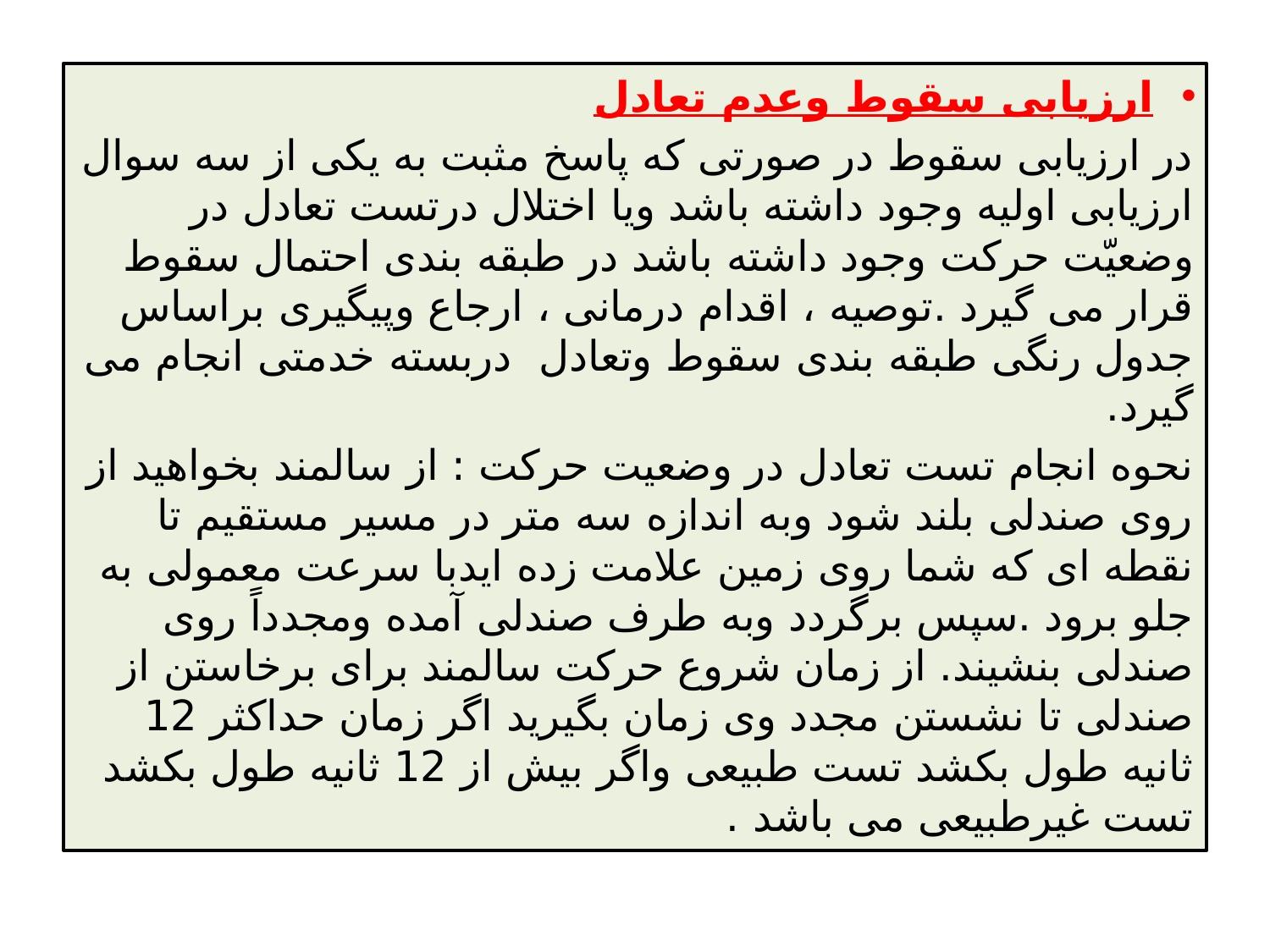

ارزیابی سقوط وعدم تعادل
در ارزیابی سقوط در صورتی که پاسخ مثبت به یکی از سه سوال ارزیابی اولیه وجود داشته باشد ویا اختلال درتست تعادل در وضعیّت حرکت وجود داشته باشد در طبقه بندی احتمال سقوط قرار می گیرد .توصیه ، اقدام درمانی ، ارجاع وپیگیری براساس جدول رنگی طبقه بندی سقوط وتعادل  دربسته خدمتی انجام می گیرد.
نحوه انجام تست تعادل در وضعیت حرکت : از سالمند بخواهید از روی صندلی بلند شود وبه اندازه سه متر در مسیر مستقیم تا نقطه ای که شما روی زمین علامت زده ایدبا سرعت معمولی به جلو برود .سپس برگردد وبه طرف صندلی آمده ومجدداً روی صندلی بنشیند. از زمان شروع حرکت سالمند برای برخاستن از صندلی تا نشستن مجدد وی زمان بگیرید اگر زمان حداکثر 12 ثانیه طول بکشد تست طبیعی واگر بیش از 12 ثانیه طول بکشد تست غیرطبیعی می باشد .